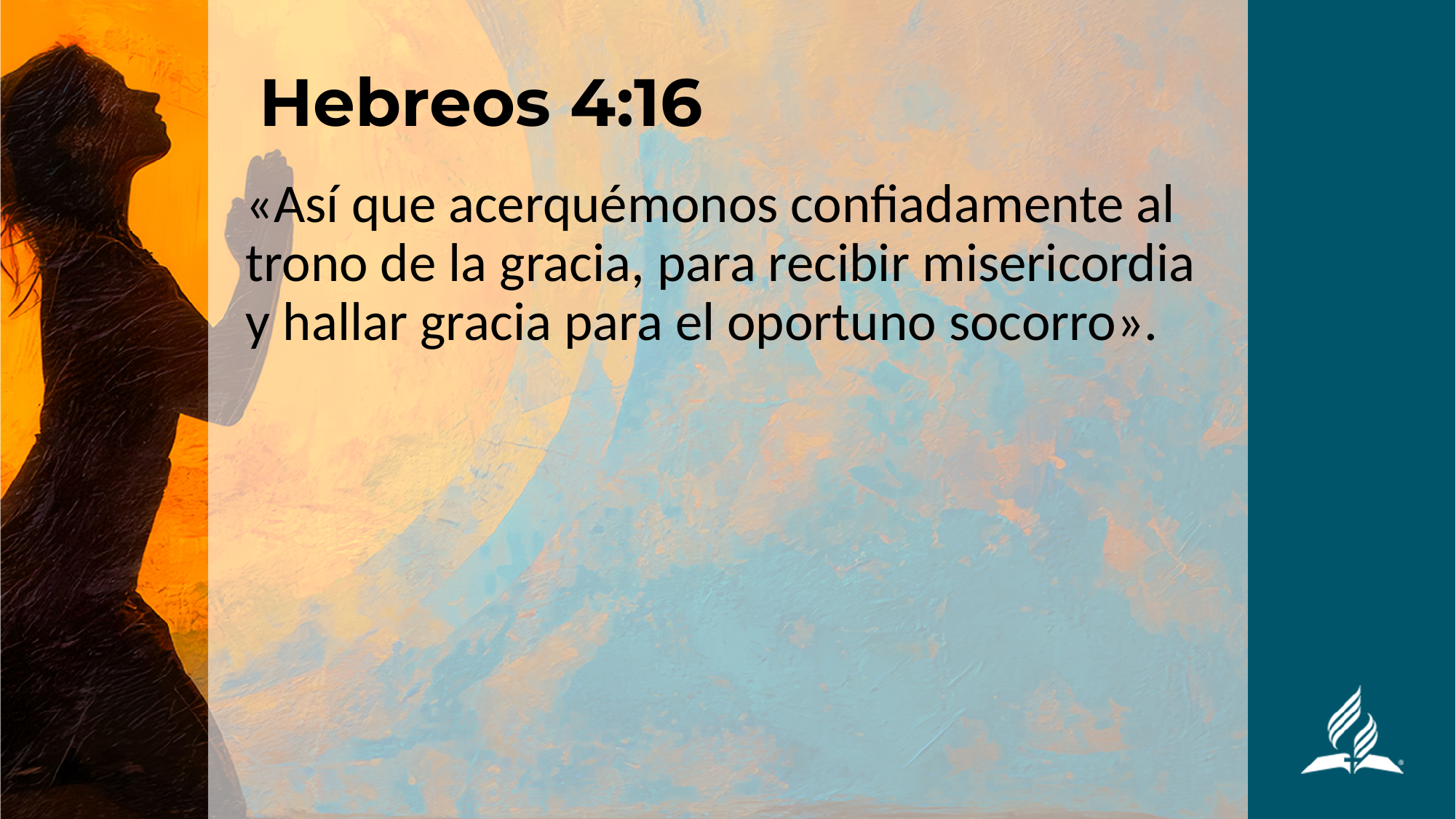

# Hebreos 4:16
«Así que acerquémonos confiadamente al trono de la gracia, para recibir misericordia y hallar gracia para el oportuno socorro».